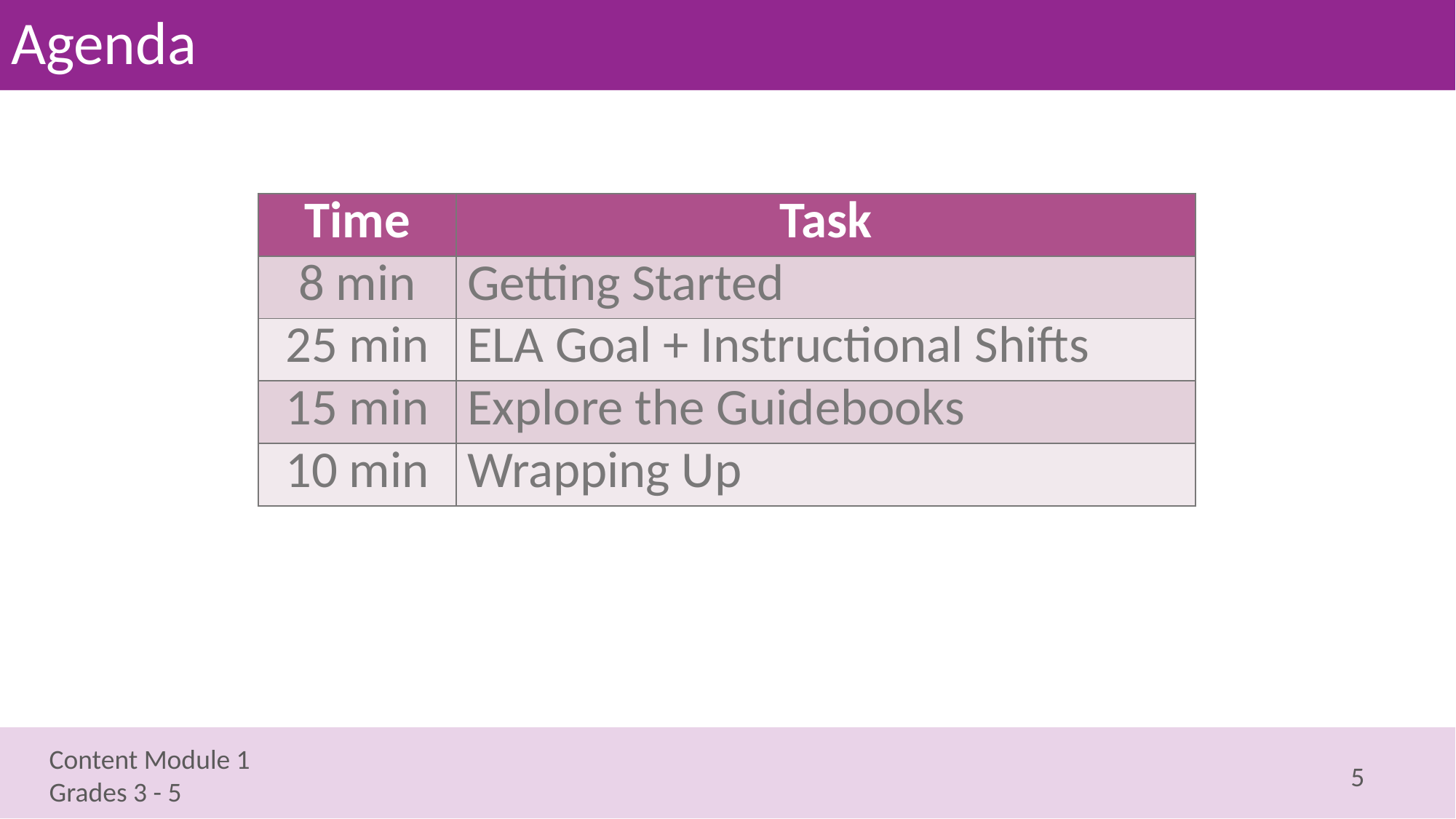

# Agenda
| Time | Task |
| --- | --- |
| 8 min | Getting Started |
| 25 min | ELA Goal + Instructional Shifts |
| 15 min | Explore the Guidebooks |
| 10 min | Wrapping Up |
5